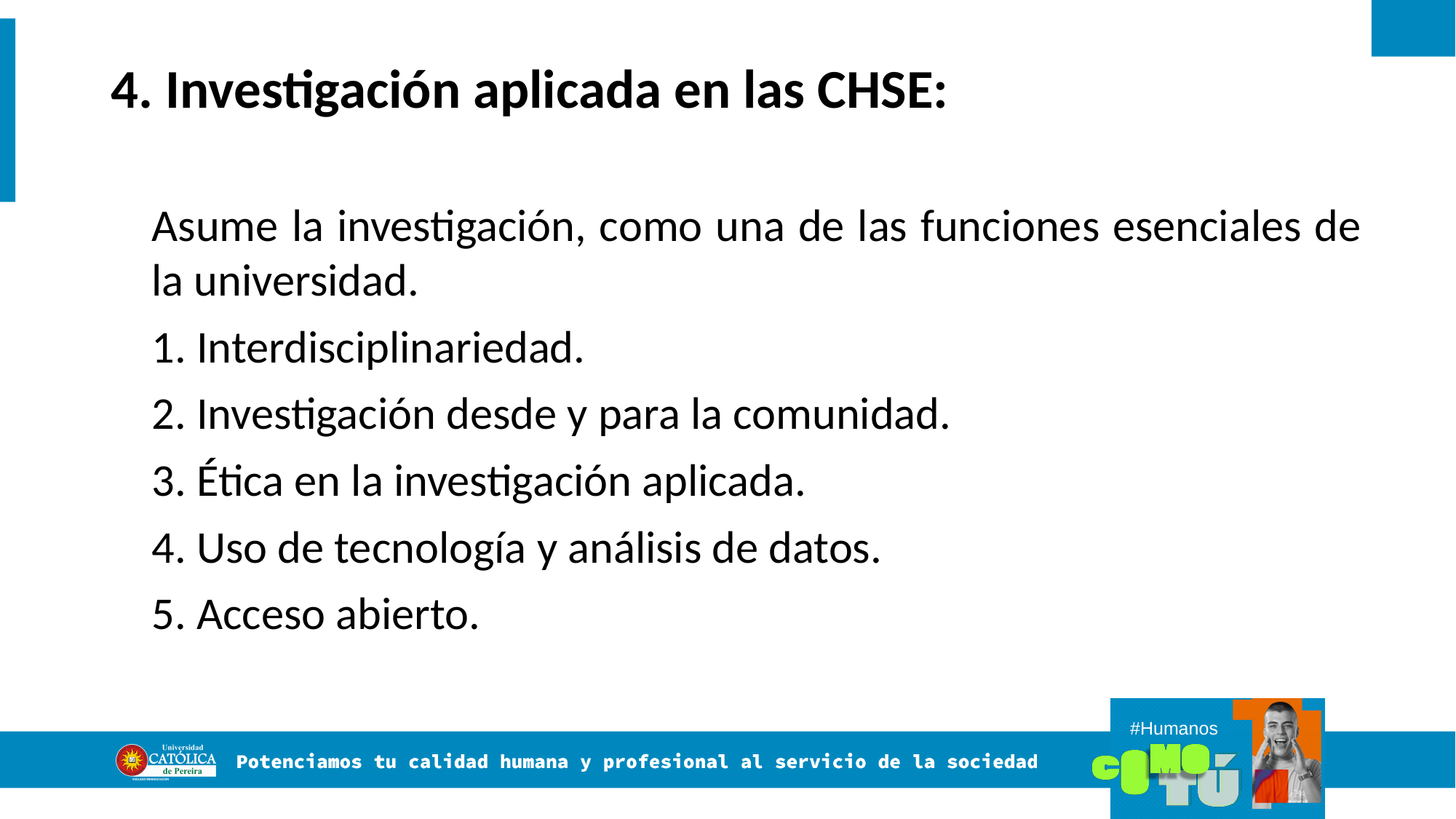

# 4. Investigación aplicada en las CHSE:

Asume la investigación, como una de las funciones esenciales de la universidad.
1. Interdisciplinariedad.
2. Investigación desde y para la comunidad.
3. Ética en la investigación aplicada.
4. Uso de tecnología y análisis de datos.
5. Acceso abierto.